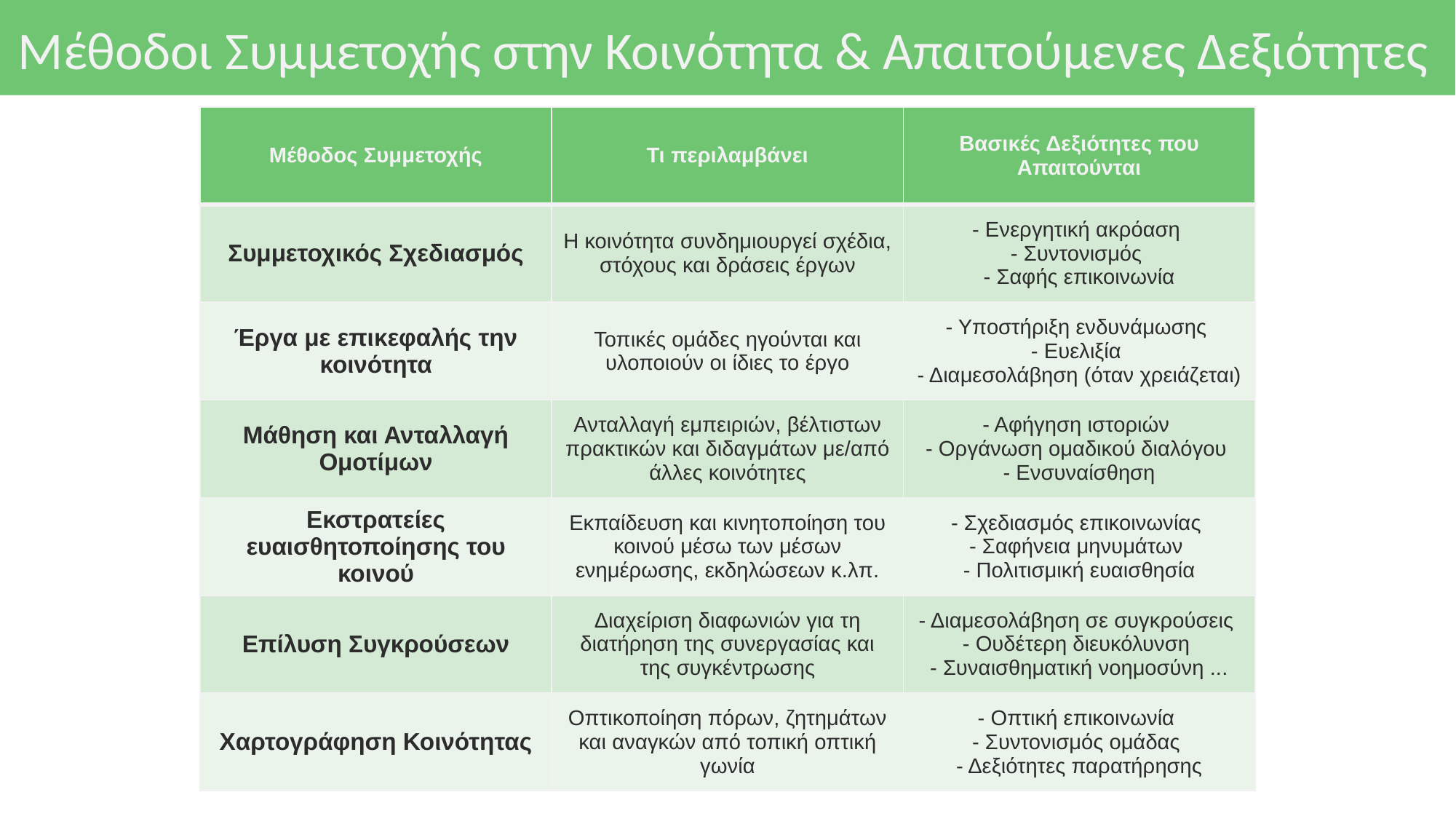

# Μέθοδοι Συμμετοχής στην Κοινότητα & Απαιτούμενες Δεξιότητες
| Μέθοδος Συμμετοχής | Τι περιλαμβάνει | Βασικές Δεξιότητες που Απαιτούνται |
| --- | --- | --- |
| Συμμετοχικός Σχεδιασμός | Η κοινότητα συνδημιουργεί σχέδια, στόχους και δράσεις έργων | - Ενεργητική ακρόαση - Συντονισμός - Σαφής επικοινωνία |
| Έργα με επικεφαλής την κοινότητα | Τοπικές ομάδες ηγούνται και υλοποιούν οι ίδιες το έργο | - Υποστήριξη ενδυνάμωσης - Ευελιξία - Διαμεσολάβηση (όταν χρειάζεται) |
| Μάθηση και Ανταλλαγή Ομοτίμων | Ανταλλαγή εμπειριών, βέλτιστων πρακτικών και διδαγμάτων με/από άλλες κοινότητες | - Αφήγηση ιστοριών - Οργάνωση ομαδικού διαλόγου - Ενσυναίσθηση |
| Εκστρατείες ευαισθητοποίησης του κοινού | Εκπαίδευση και κινητοποίηση του κοινού μέσω των μέσων ενημέρωσης, εκδηλώσεων κ.λπ. | - Σχεδιασμός επικοινωνίας - Σαφήνεια μηνυμάτων - Πολιτισμική ευαισθησία |
| Επίλυση Συγκρούσεων | Διαχείριση διαφωνιών για τη διατήρηση της συνεργασίας και της συγκέντρωσης | - Διαμεσολάβηση σε συγκρούσεις - Ουδέτερη διευκόλυνση - Συναισθηματική νοημοσύνη ... |
| Χαρτογράφηση Κοινότητας | Οπτικοποίηση πόρων, ζητημάτων και αναγκών από τοπική οπτική γωνία | - Οπτική επικοινωνία - Συντονισμός ομάδας - Δεξιότητες παρατήρησης |